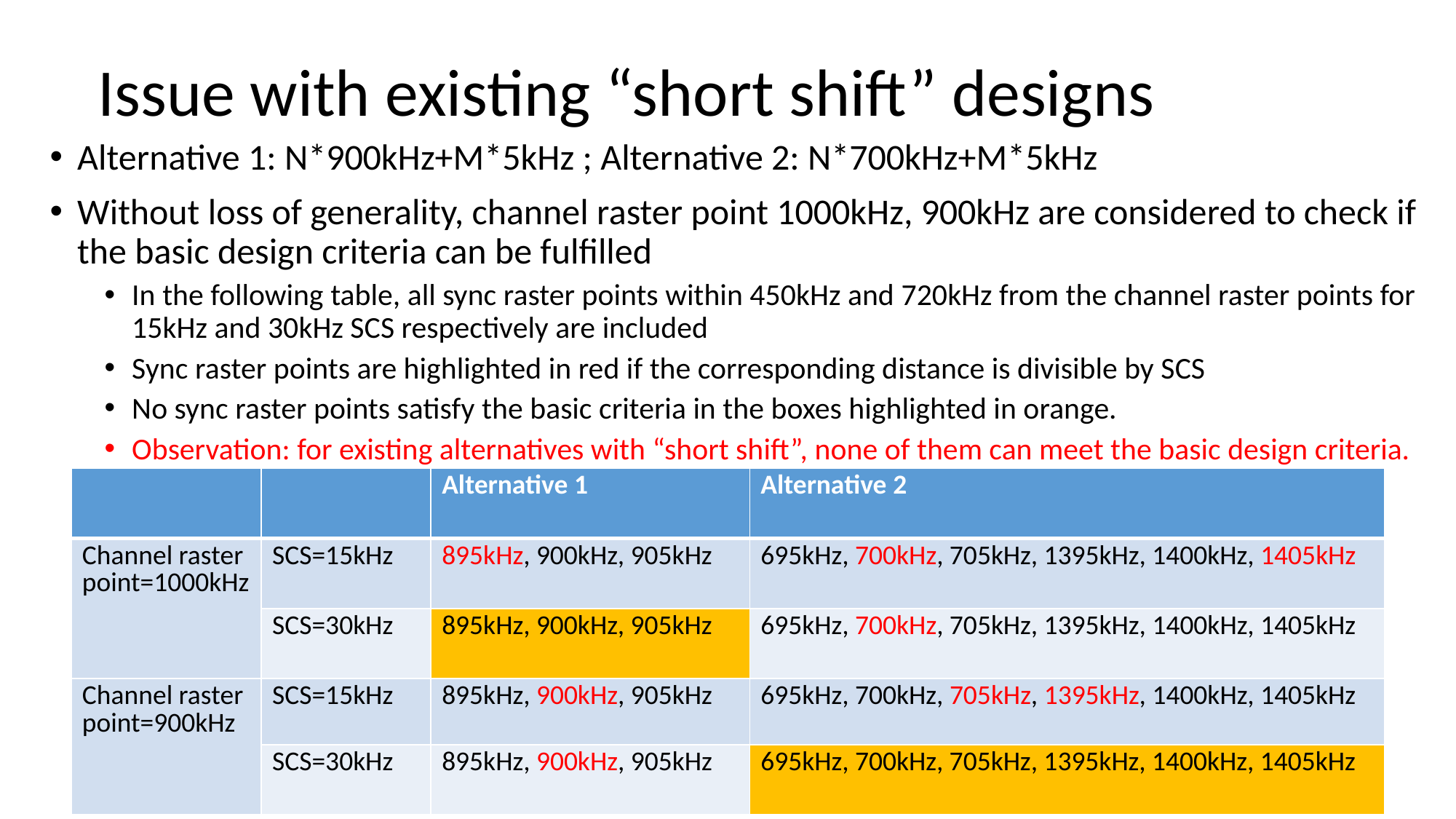

# Issue with existing “short shift” designs
Alternative 1: N*900kHz+M*5kHz ; Alternative 2: N*700kHz+M*5kHz
Without loss of generality, channel raster point 1000kHz, 900kHz are considered to check if the basic design criteria can be fulfilled
In the following table, all sync raster points within 450kHz and 720kHz from the channel raster points for 15kHz and 30kHz SCS respectively are included
Sync raster points are highlighted in red if the corresponding distance is divisible by SCS
No sync raster points satisfy the basic criteria in the boxes highlighted in orange.
Observation: for existing alternatives with “short shift”, none of them can meet the basic design criteria.

|  |  | Alternative 1 | Alternative 2 |
| --- | --- | --- | --- |
| Channel raster point=1000kHz | SCS=15kHz | 895kHz, 900kHz, 905kHz | 695kHz, 700kHz, 705kHz, 1395kHz, 1400kHz, 1405kHz |
|  | SCS=30kHz | 895kHz, 900kHz, 905kHz | 695kHz, 700kHz, 705kHz, 1395kHz, 1400kHz, 1405kHz |
| Channel raster point=900kHz | SCS=15kHz | 895kHz, 900kHz, 905kHz | 695kHz, 700kHz, 705kHz, 1395kHz, 1400kHz, 1405kHz |
|  | SCS=30kHz | 895kHz, 900kHz, 905kHz | 695kHz, 700kHz, 705kHz, 1395kHz, 1400kHz, 1405kHz |